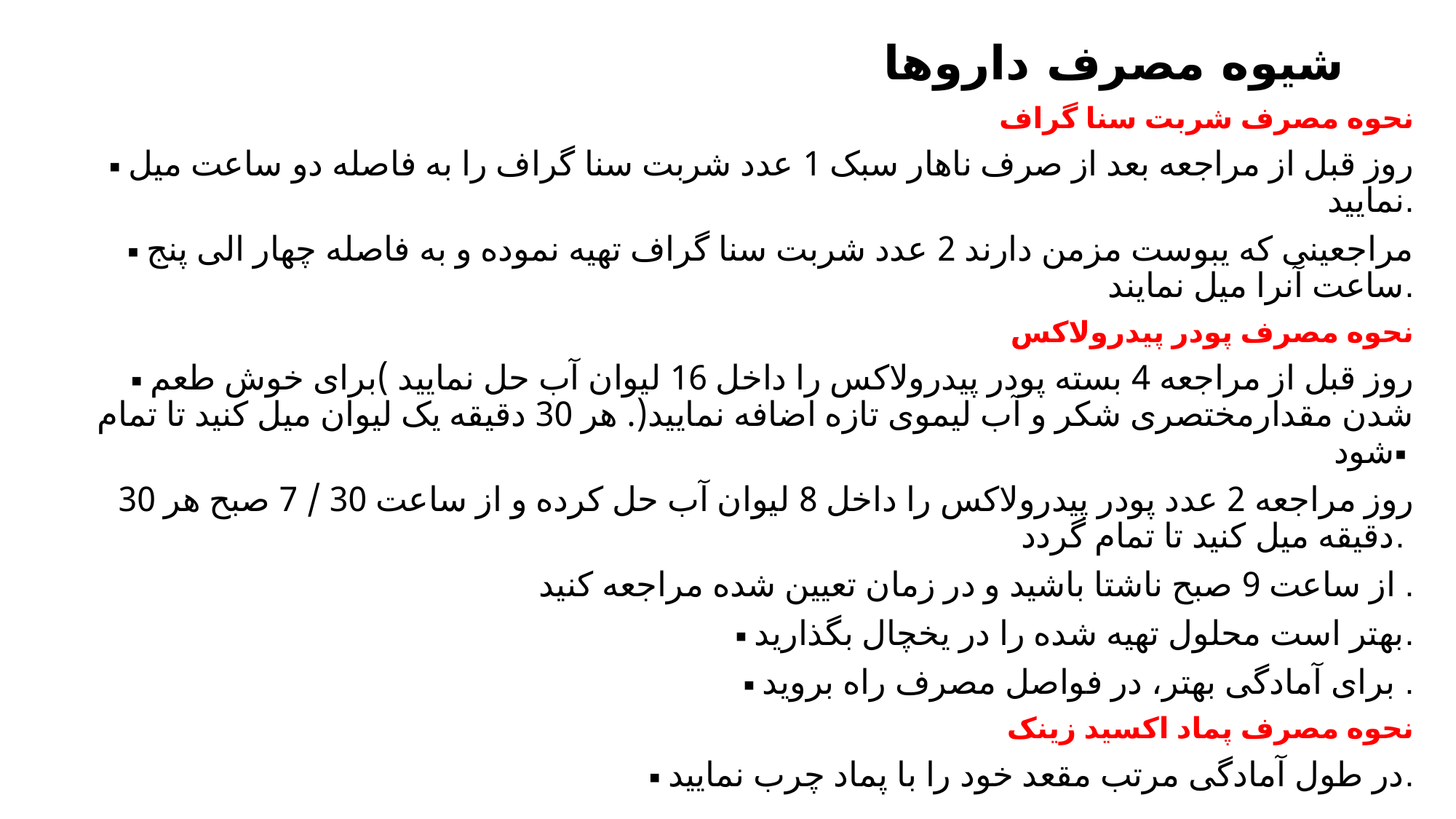

# شیوه مصرف داروها
نحوه مصرف شربت سنا گراف
▪ روز قبل از مراجعه بعد از صرف ناهار سبک 1 عدد شربت سنا گراف را به فاصله دو ساعت میل نمایید.
▪ مراجعینی که یبوست مزمن دارند 2 عدد شربت سنا گراف تهیه نموده و به فاصله چهار الی پنج ساعت آنرا میل نمایند.
نحوه مصرف پودر پیدرولاکس
▪ روز قبل از مراجعه 4 بسته پودر پیدرولاکس را داخل 16 لیوان آب حل نمایید )برای خوش طعم شدن مقدارمختصری شکر و آب لیموی تازه اضافه نمایید(. هر 30 دقیقه یک لیوان میل کنید تا تمام شود▪
روز مراجعه 2 عدد پودر پیدرولاکس را داخل 8 لیوان آب حل کرده و از ساعت 30 / 7 صبح هر 30 دقیقه میل کنید تا تمام گردد.
از ساعت 9 صبح ناشتا باشید و در زمان تعیین شده مراجعه کنید .
▪ بهتر است محلول تهیه شده را در یخچال بگذارید.
▪ برای آمادگی بهتر، در فواصل مصرف راه بروید .
نحوه مصرف پماد اکسید زینک
▪ در طول آمادگی مرتب مقعد خود را با پماد چرب نمایید.